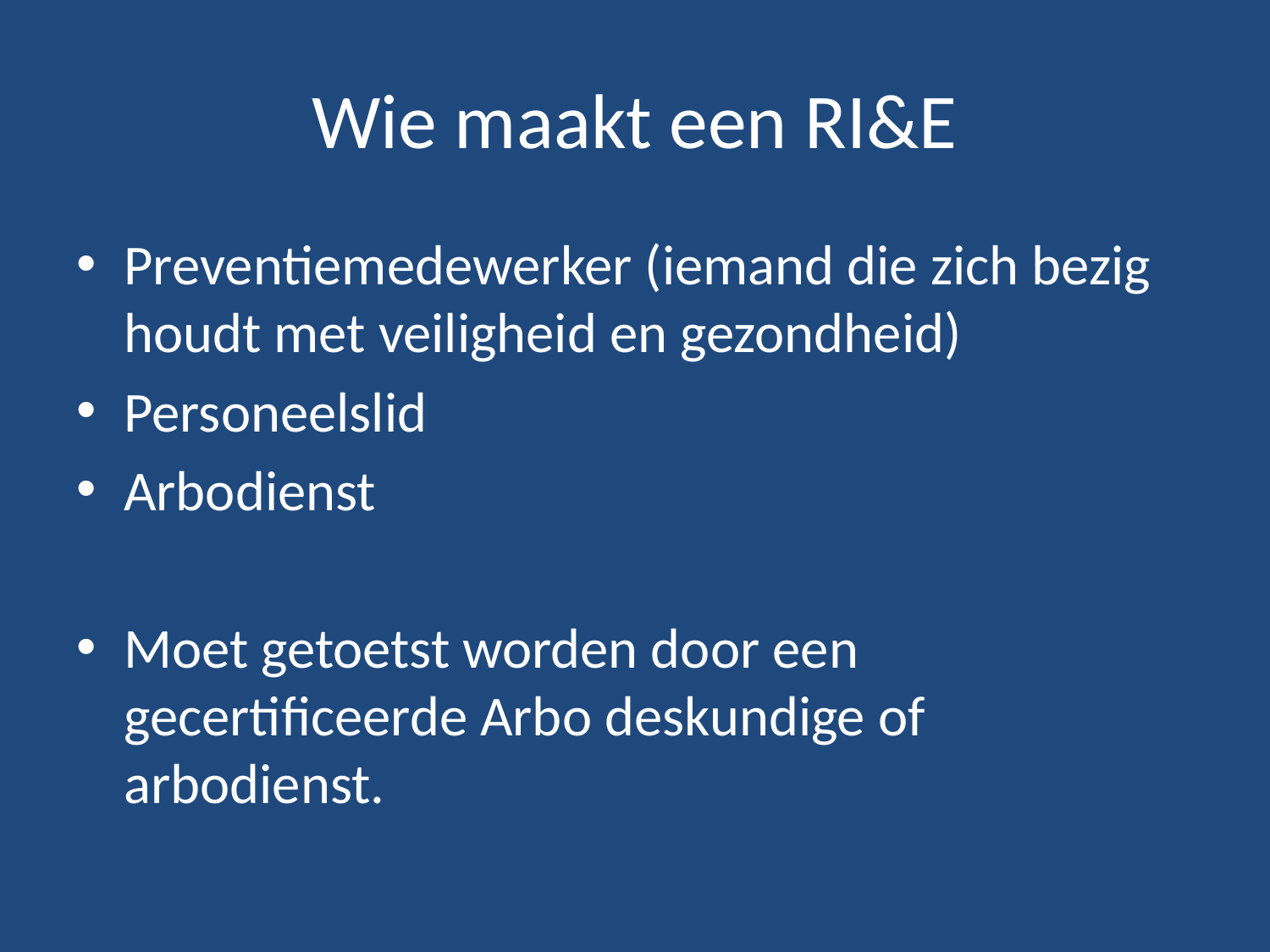

# Wie maakt een RI&E
Preventiemedewerker (iemand die zich bezig houdt met veiligheid en gezondheid)
Personeelslid
Arbodienst

Moet getoetst worden door een gecertificeerde Arbo deskundige of arbodienst.